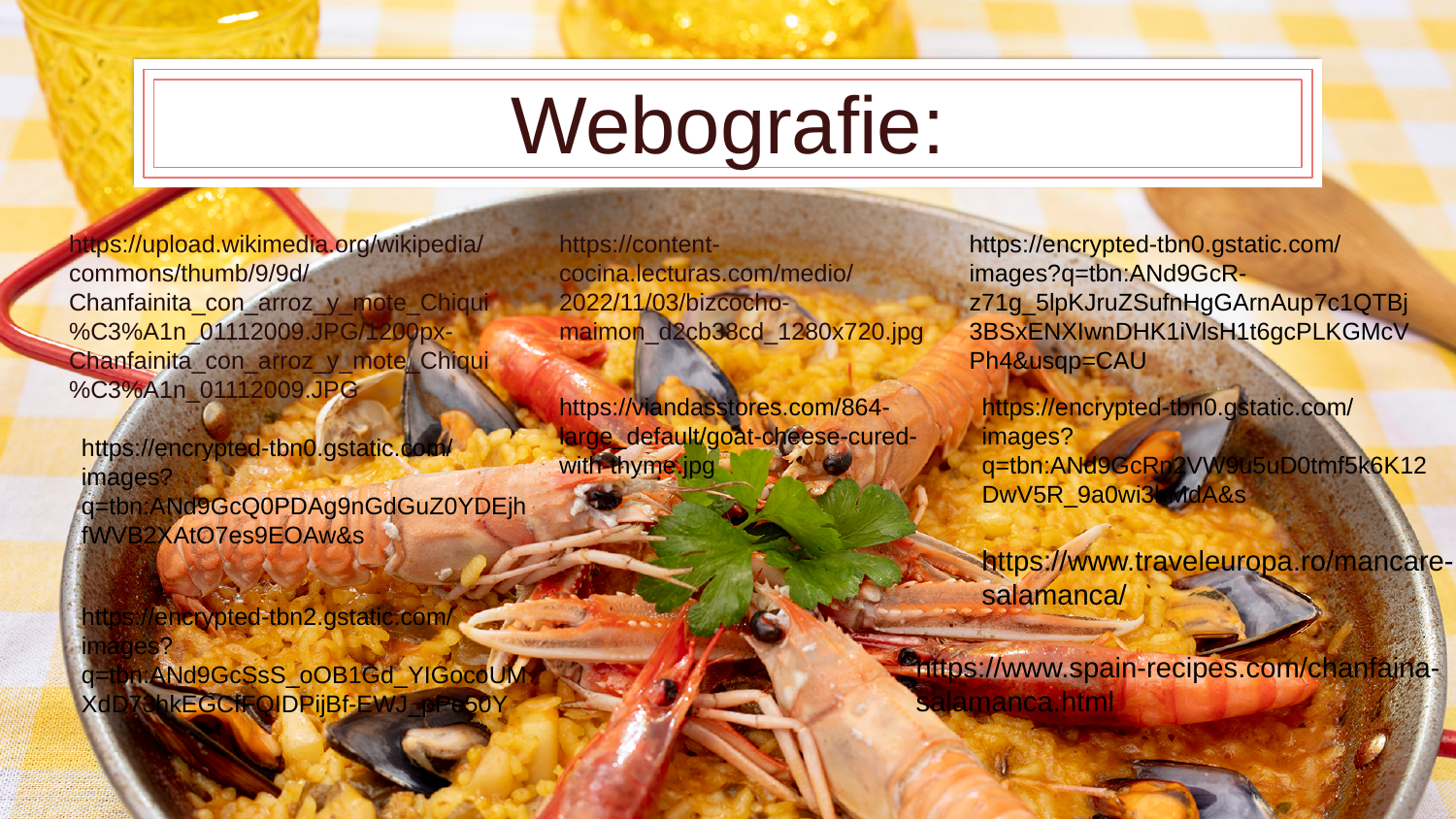

# Webografie:

https://upload.wikimedia.org/wikipedia/commons/thumb/9/9d/Chanfainita_con_arroz_y_mote_Chiqui%C3%A1n_01112009.JPG/1200px-Chanfainita_con_arroz_y_mote_Chiqui%C3%A1n_01112009.JPG
https://content-cocina.lecturas.com/medio/2022/11/03/bizcocho-maimon_d2cb38cd_1280x720.jpg
https://encrypted-tbn0.gstatic.com/images?q=tbn:ANd9GcR-z71g_5lpKJruZSufnHgGArnAup7c1QTBj3BSxENXIwnDHK1iVlsH1t6gcPLKGMcVPh4&usqp=CAU
https://viandasstores.com/864-large_default/goat-cheese-cured-with-thyme.jpg
https://encrypted-tbn0.gstatic.com/images?q=tbn:ANd9GcRn2VW9u5uD0tmf5k6K12DwV5R_9a0wi3hMdA&s
https://encrypted-tbn0.gstatic.com/images?q=tbn:ANd9GcQ0PDAg9nGdGuZ0YDEjhfWVB2XAtO7es9EOAw&s
https://www.traveleuropa.ro/mancare-salamanca/
https://encrypted-tbn2.gstatic.com/images?q=tbn:ANd9GcSsS_oOB1Gd_YIGocoUMXdD73hkEGCfFQIDPijBf-EWJ_pPe50Y
https://www.spain-recipes.com/chanfaina-salamanca.html